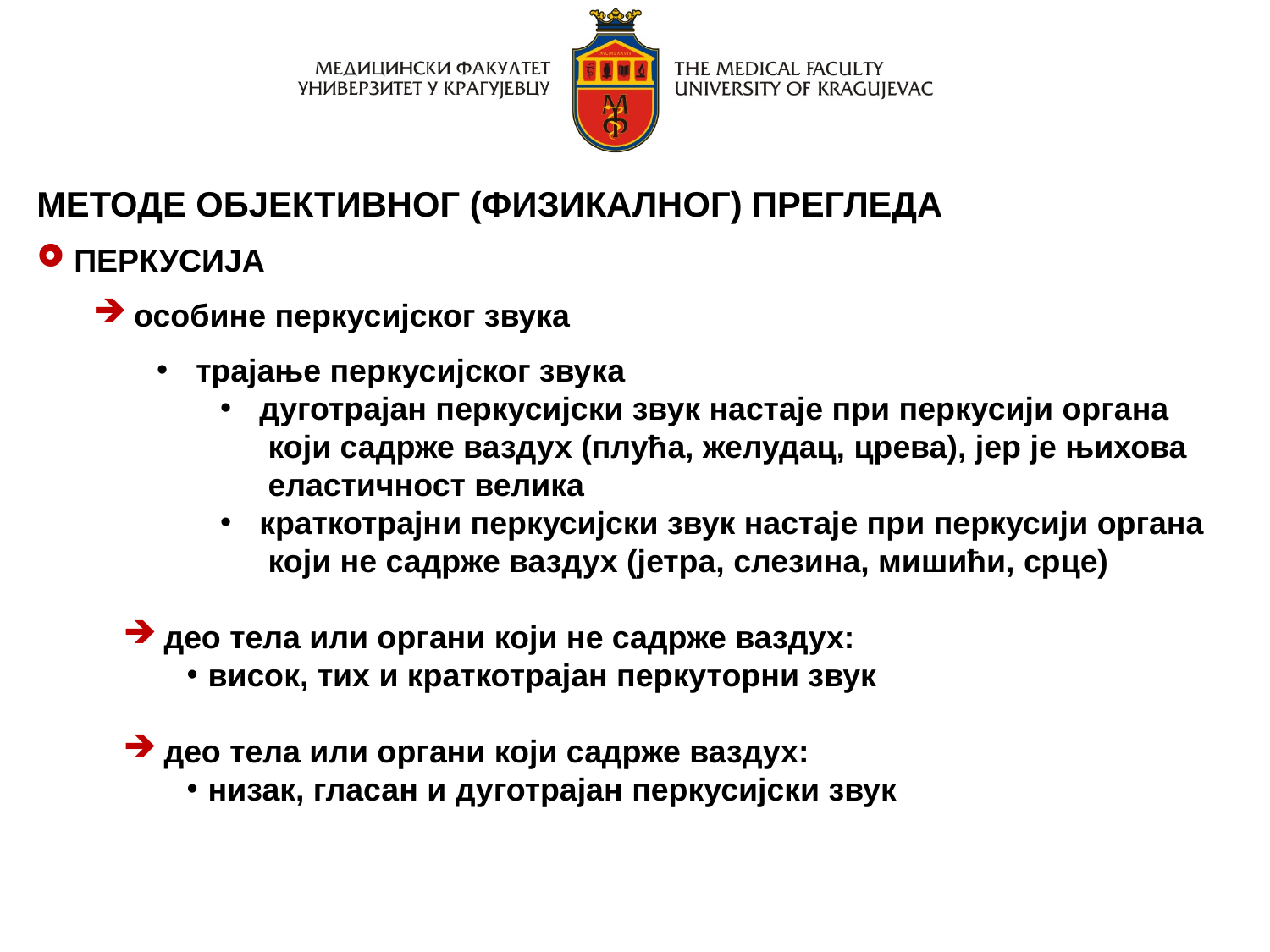

МЕТОДЕ ОБЈЕКТИВНОГ (ФИЗИКАЛНОГ) ПРЕГЛЕДА

 ПЕРКУСИЈА

 особине перкусијског звука

 трајање перкусијског звука
 дуготрајан перкусијски звук настаје при перкусији органа
  који садрже ваздух (плућа, желудац, црева), јер је њихова
  еластичност велика
 краткотрајни перкусијски звук настаје при перкусији органа
  који не садрже ваздух (јетра, слезина, мишићи, срце)

 део тела или органи који не садрже ваздух:
 висок, тих и краткотрајан перкуторни звук

 део тела или органи који садрже ваздух:
 низак, гласан и дуготрајан перкусијски звук